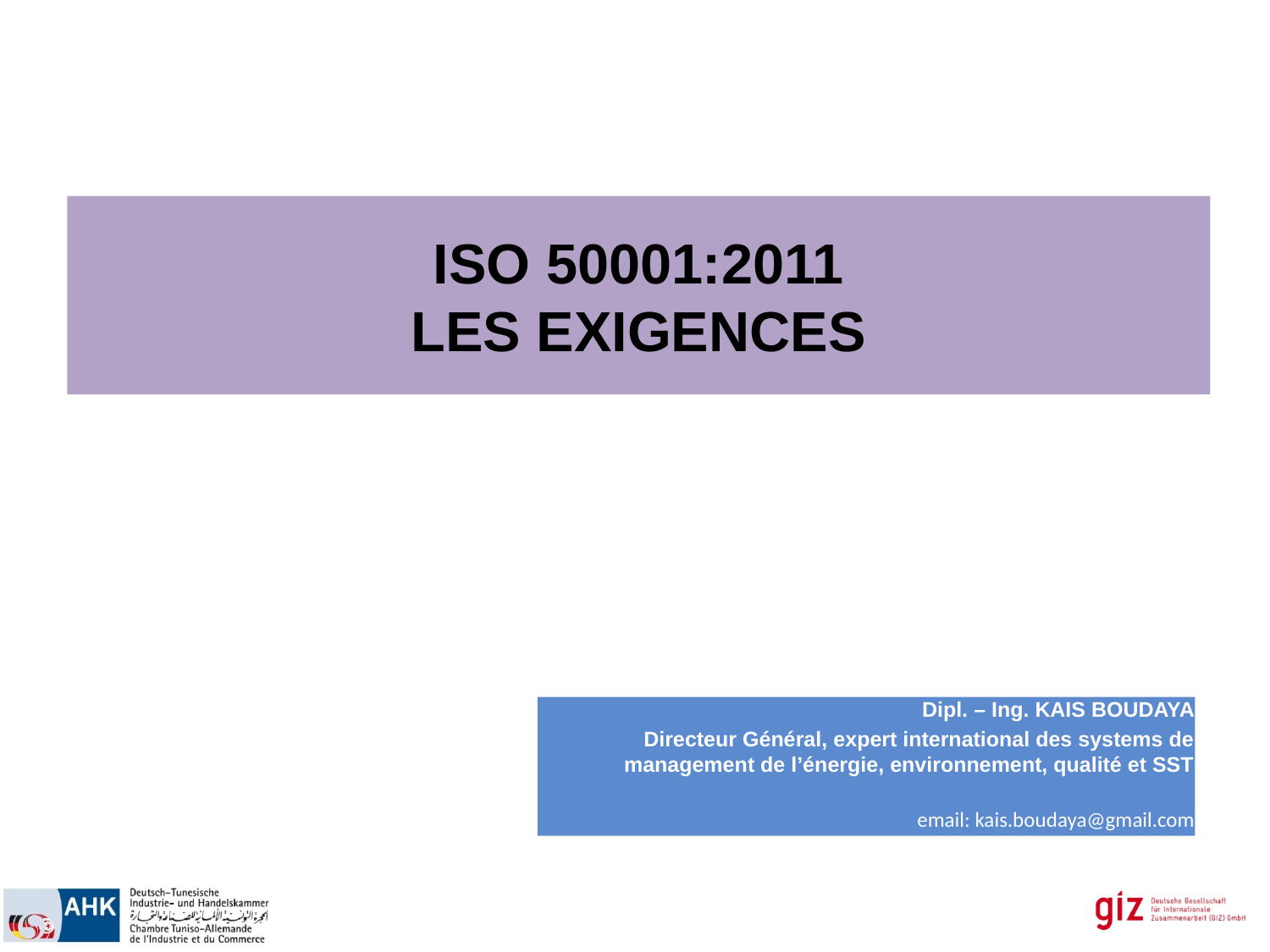

# ISO 50001:2011 LES EXIGENCES
Dipl. – Ing. KAIS BOUDAYA
Directeur Général, expert international des systems de management de l’énergie, environnement, qualité et SST

email: kais.boudaya@gmail.com